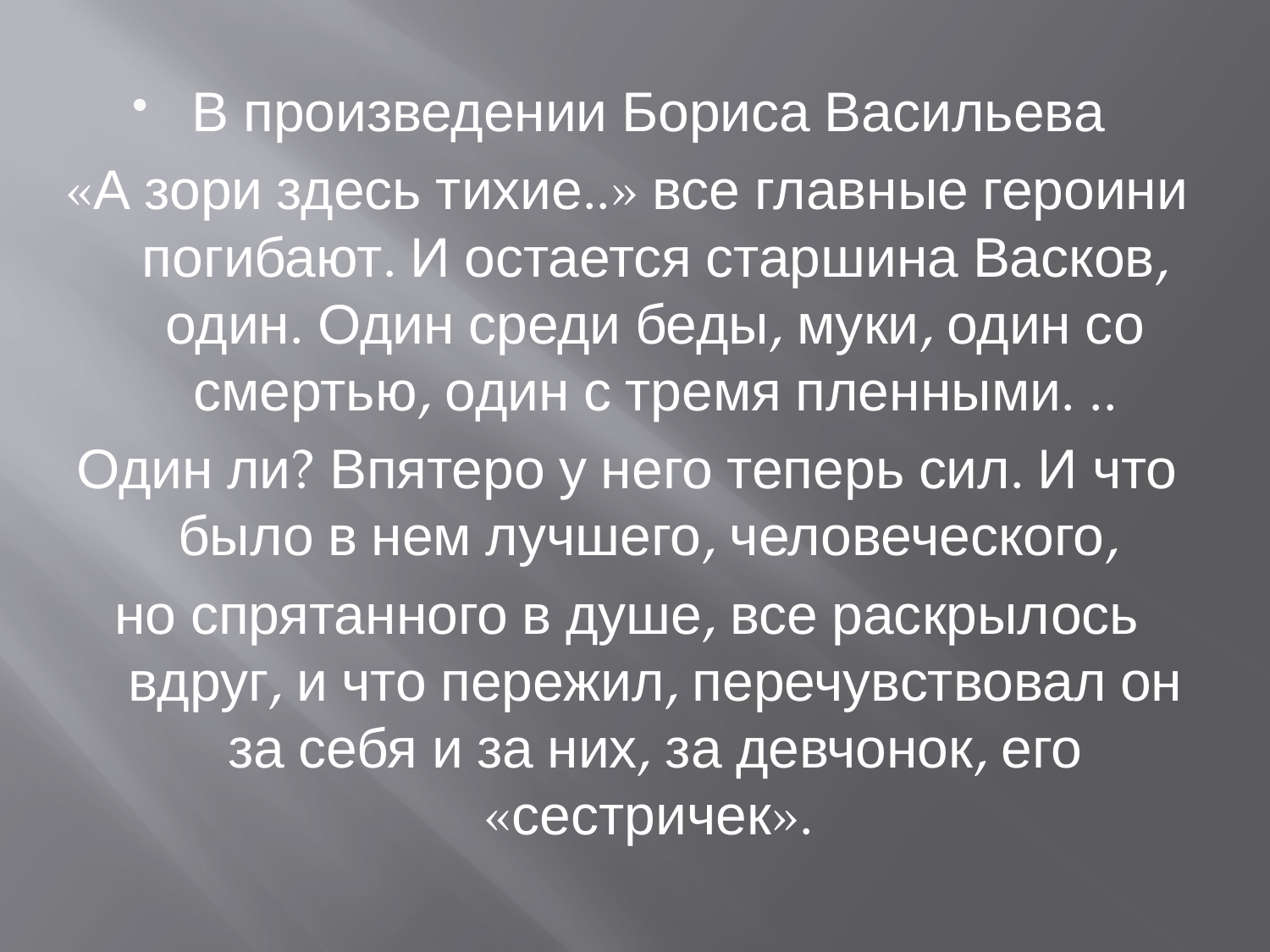

В произведении Бориса Васильева
«А зори здесь тихие..» все главные героини погибают. И остается старшина Васков, один. Один среди беды, муки, один со смертью, один с тремя пленными. ..
Один ли? Впятеро у него теперь сил. И что было в нем лучшего, человеческого,
но спрятанного в душе, все раскрылось вдруг, и что пережил, перечувствовал он за себя и за них, за девчонок, его «сестричек».